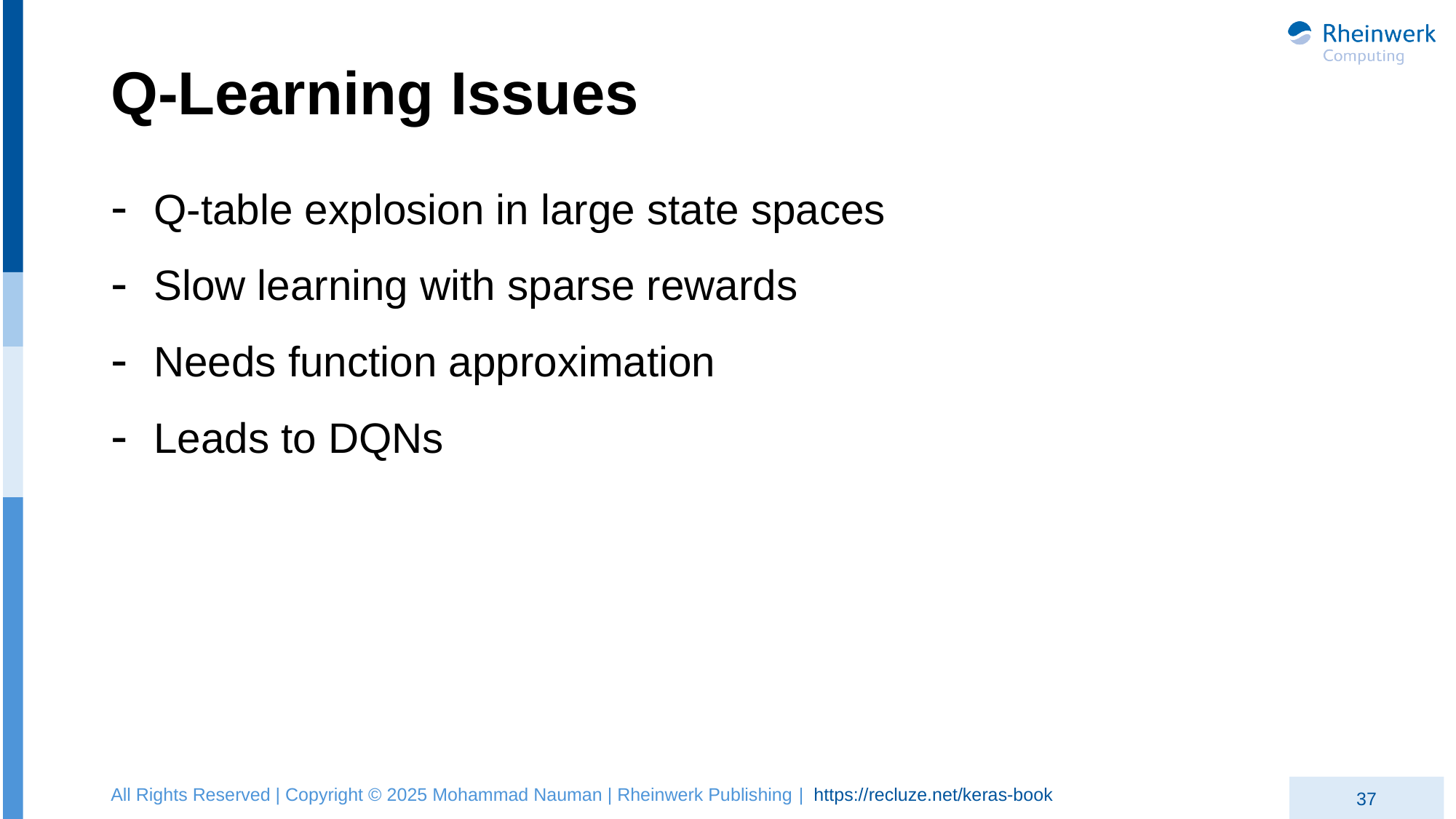

# Q-Learning Issues
Q-table explosion in large state spaces
Slow learning with sparse rewards
Needs function approximation
Leads to DQNs